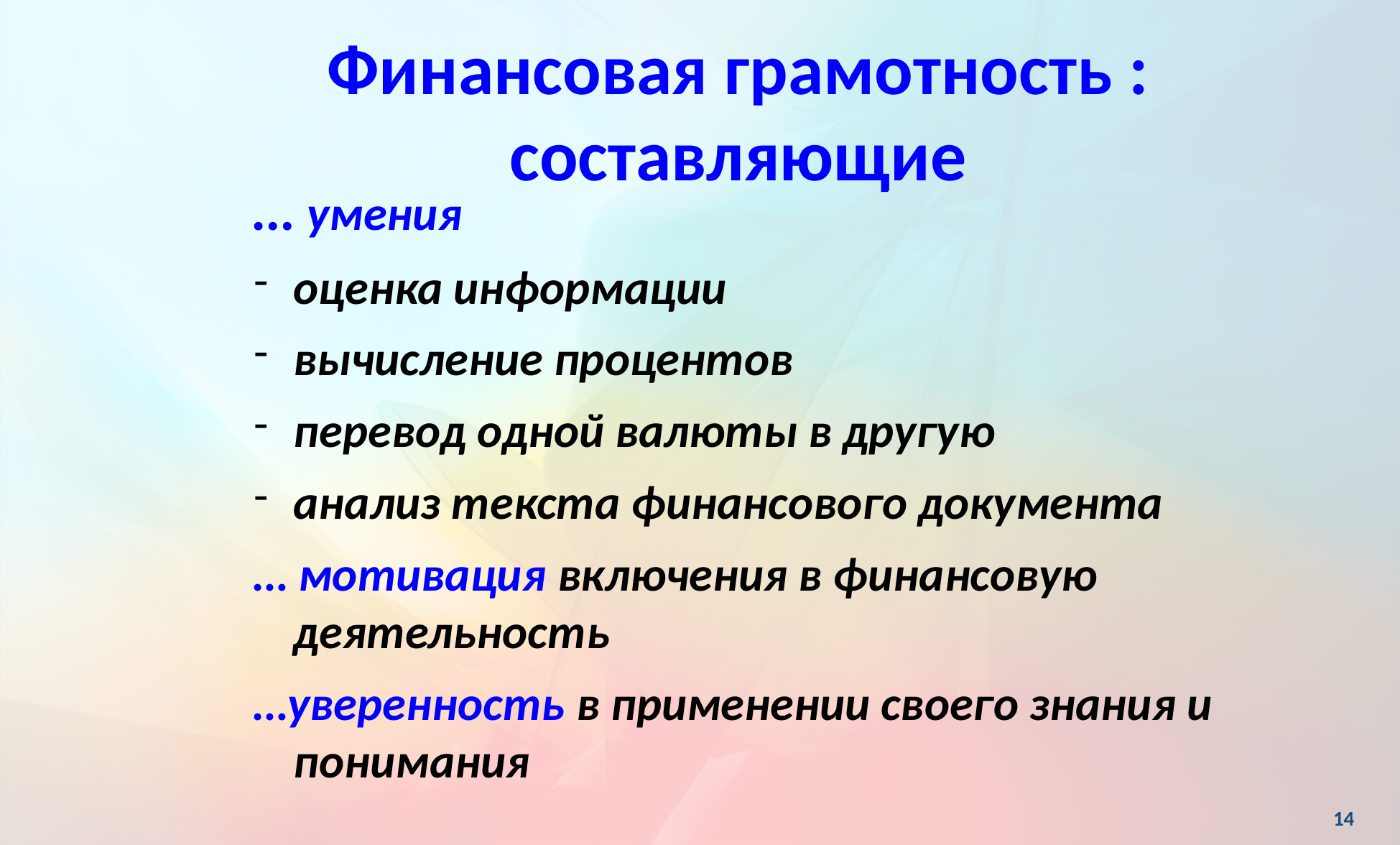

Финансовая грамотность : составляющие
… умения
оценка информации
вычисление процентов
перевод одной валюты в другую
анализ текста финансового документа
… мотивация включения в финансовую деятельность
…уверенность в применении своего знания и понимания

14